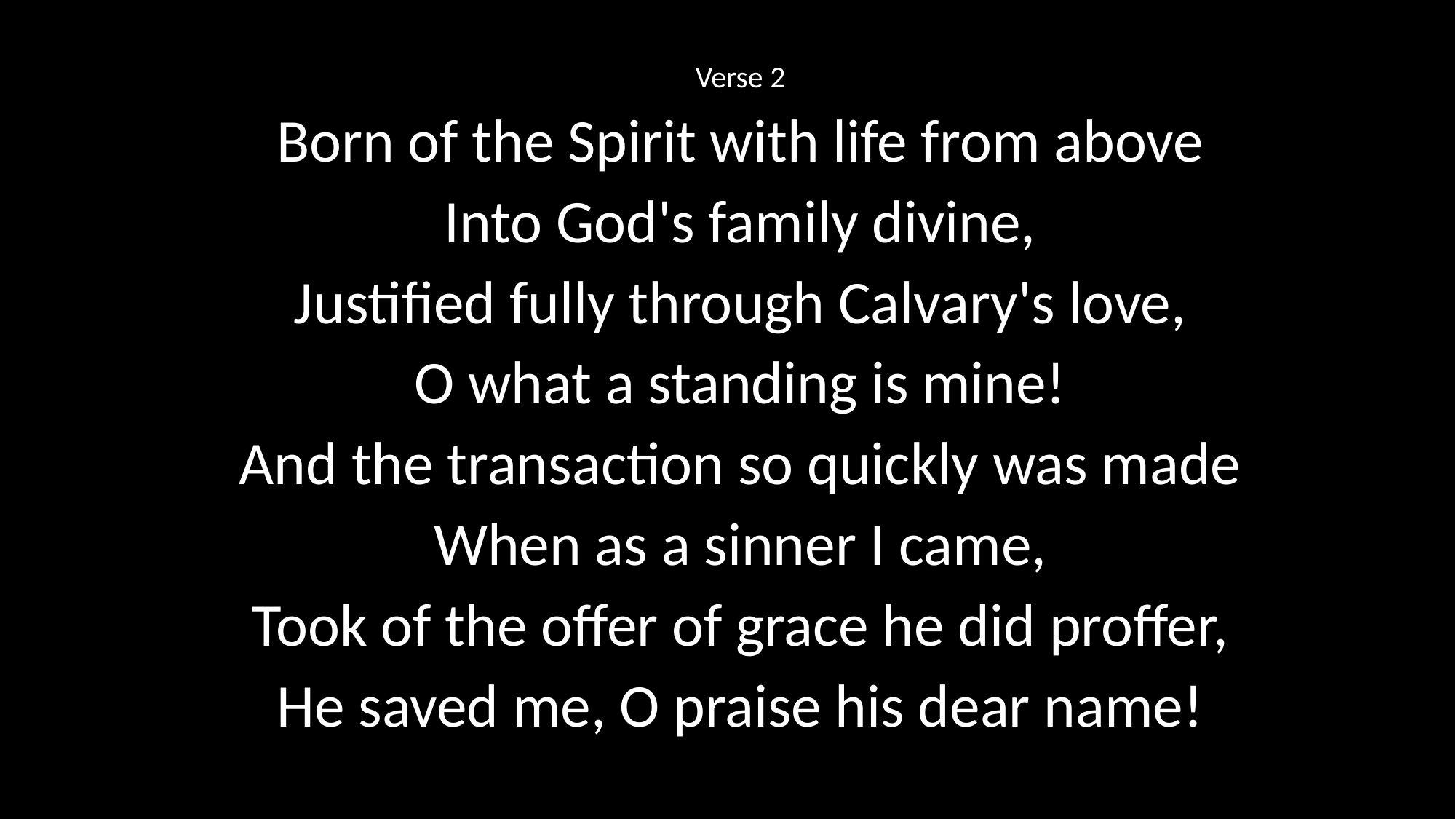

Verse 2
Born of the Spirit with life from above
Into God's family divine,
Justified fully through Calvary's love,
O what a standing is mine!
And the transaction so quickly was made
When as a sinner I came,
Took of the offer of grace he did proffer,
He saved me, O praise his dear name!